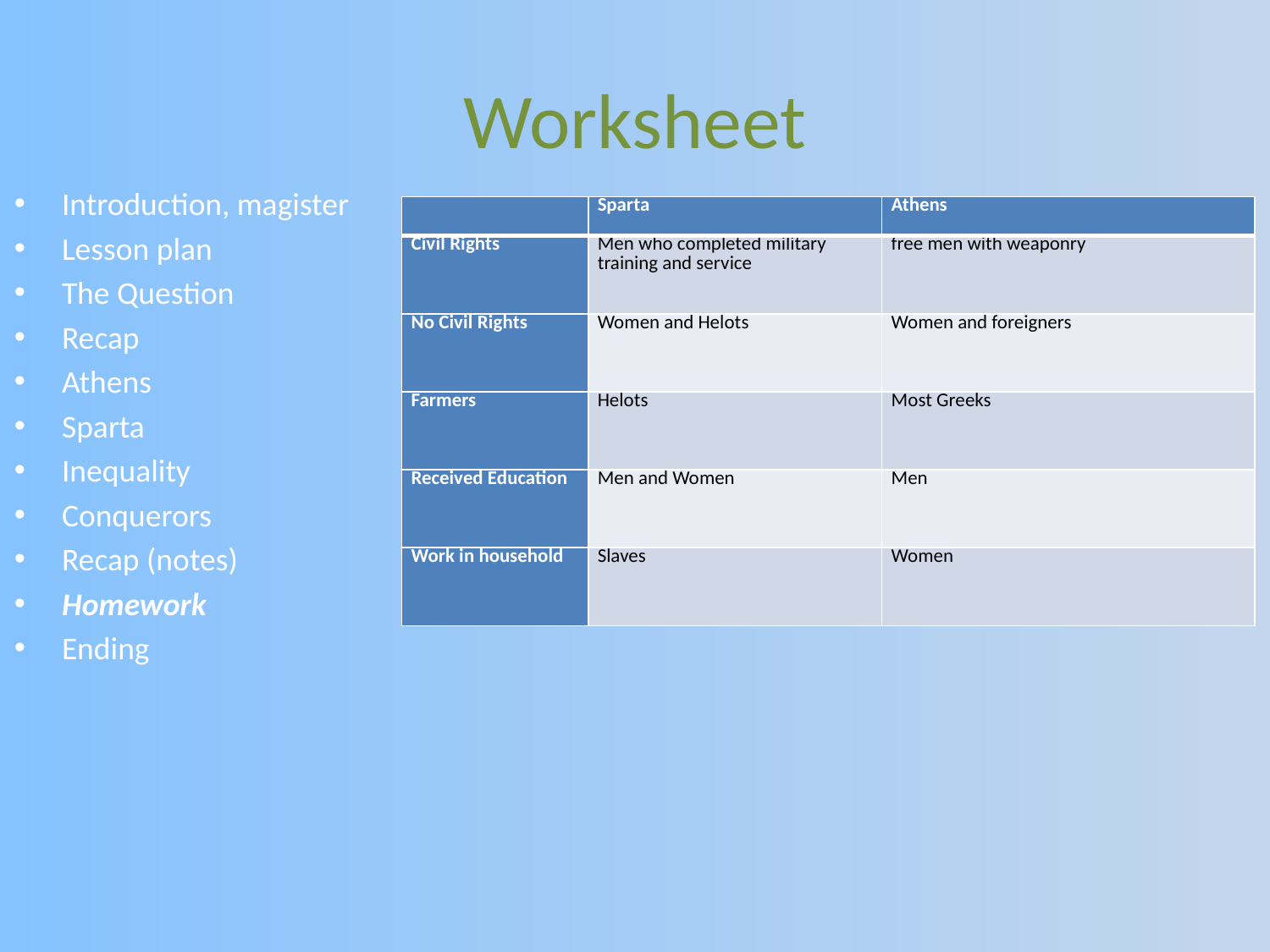

# Worksheet
Introduction, magister
Lesson plan
The Question
Recap
Athens
Sparta
Inequality
Conquerors
Recap (notes)
Homework
Ending
|  | Sparta | Athens |
| --- | --- | --- |
| Civil Rights | Men who completed military training and service | free men with weaponry |
| No Civil Rights | Women and Helots | Women and foreigners |
| Farmers | Helots | Most Greeks |
| Received Education | Men and Women | Men |
| Work in household | Slaves | Women |